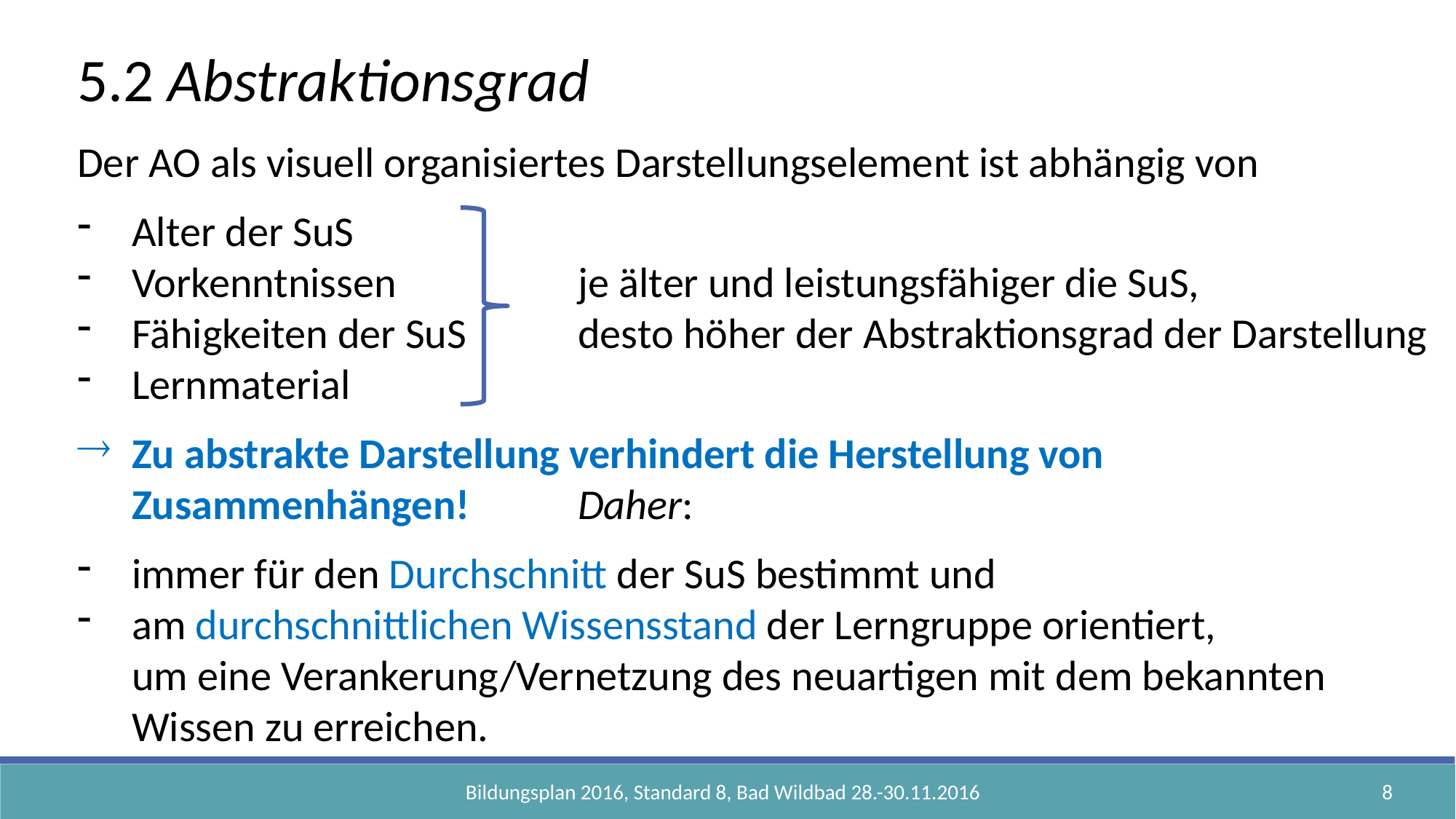

5.2 Abstraktionsgrad
Der AO als visuell organisiertes Darstellungselement ist abhängig von

Alter der SuS
Vorkenntnissen		 je älter und leistungsfähiger die SuS,
Fähigkeiten der SuS	 desto höher der Abstraktionsgrad der Darstellung
Lernmaterial

Zu abstrakte Darstellung verhindert die Herstellung von Zusammenhängen! 	 Daher:

immer für den Durchschnitt der SuS bestimmt und
am durchschnittlichen Wissensstand der Lerngruppe orientiert,
um eine Verankerung/Vernetzung des neuartigen mit dem bekannten Wissen zu erreichen.